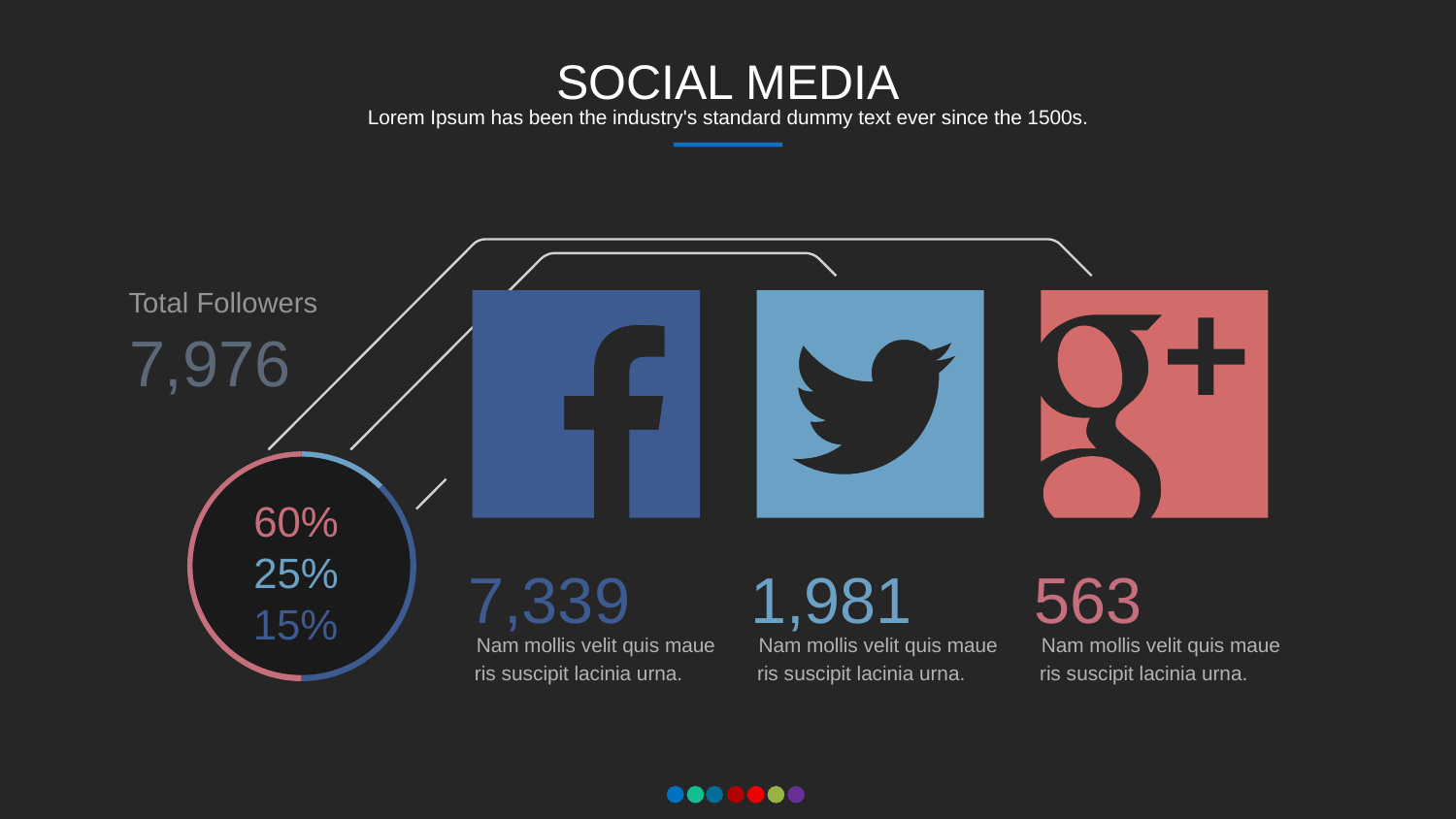

SOCIAL MEDIA

Lorem Ipsum has been the industry's standard dummy text ever since the 1500s.

Total Followers

7,976

60%
25%
7,339
1,981
563

15%
Nam mollis velit quis maue
Nam mollis velit quis maue
Nam mollis velit quis maue
ris suscipit lacinia urna.
ris suscipit lacinia urna.
ris suscipit lacinia urna.